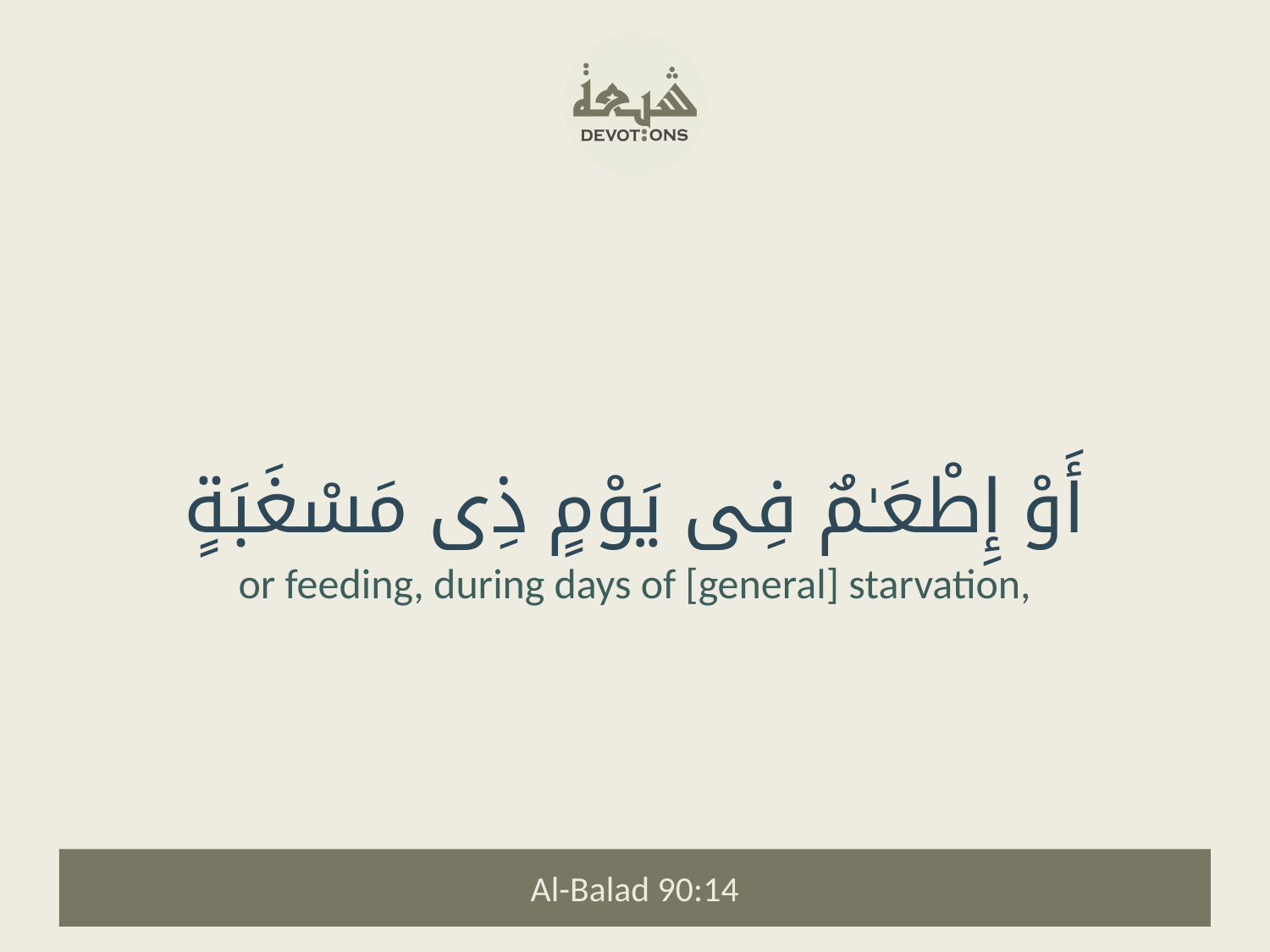

أَوْ إِطْعَـٰمٌ فِى يَوْمٍ ذِى مَسْغَبَةٍ
or feeding, during days of [general] starvation,
Al-Balad 90:14